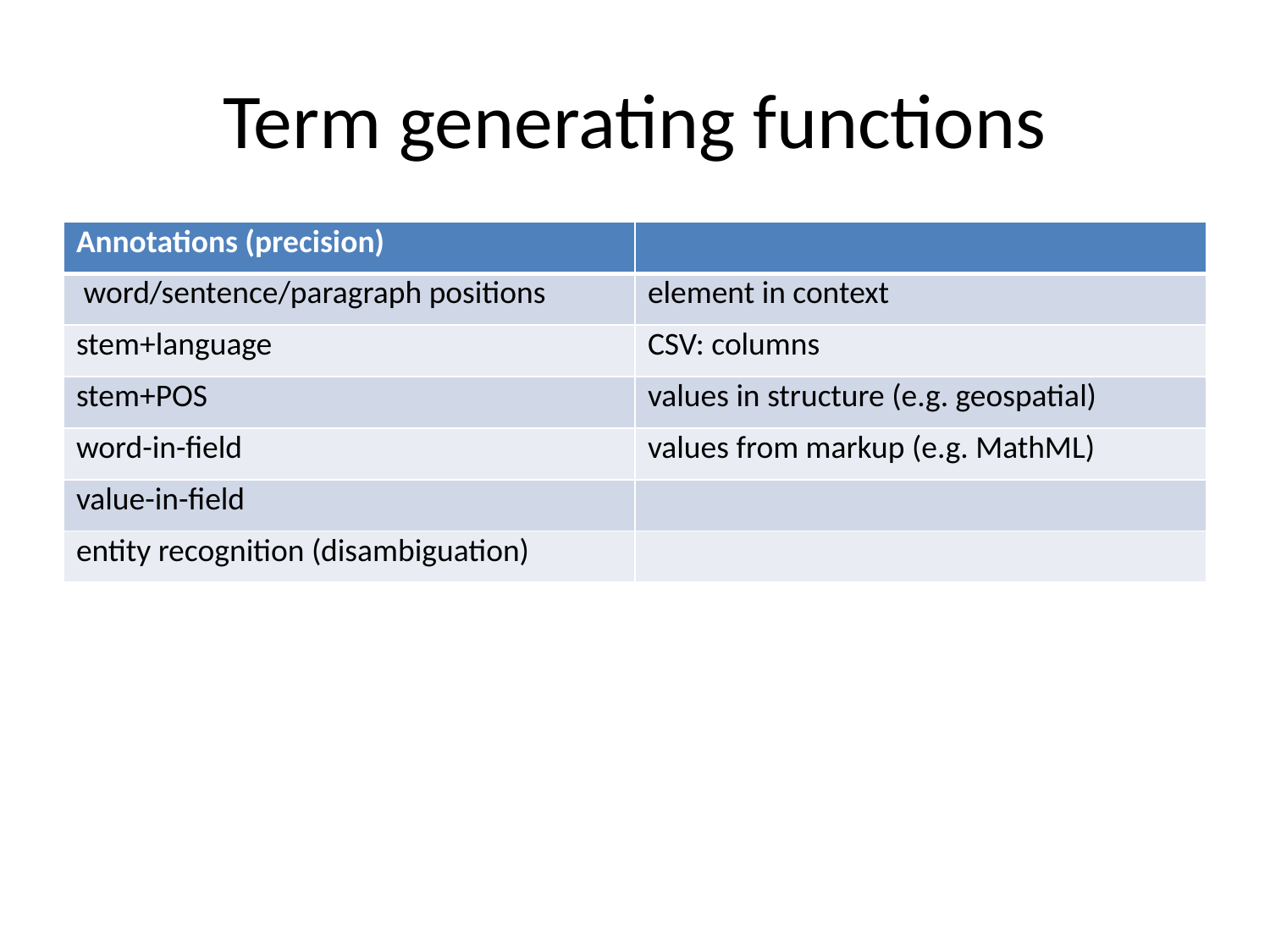

# Term generating functions
| Annotations (precision) |  |
| --- | --- |
| word/sentence/paragraph positions | element in context |
| stem+language | CSV: columns |
| stem+POS | values in structure (e.g. geospatial) |
| word-in-field | values from markup (e.g. MathML) |
| value-in-field |  |
| entity recognition (disambiguation) |  |